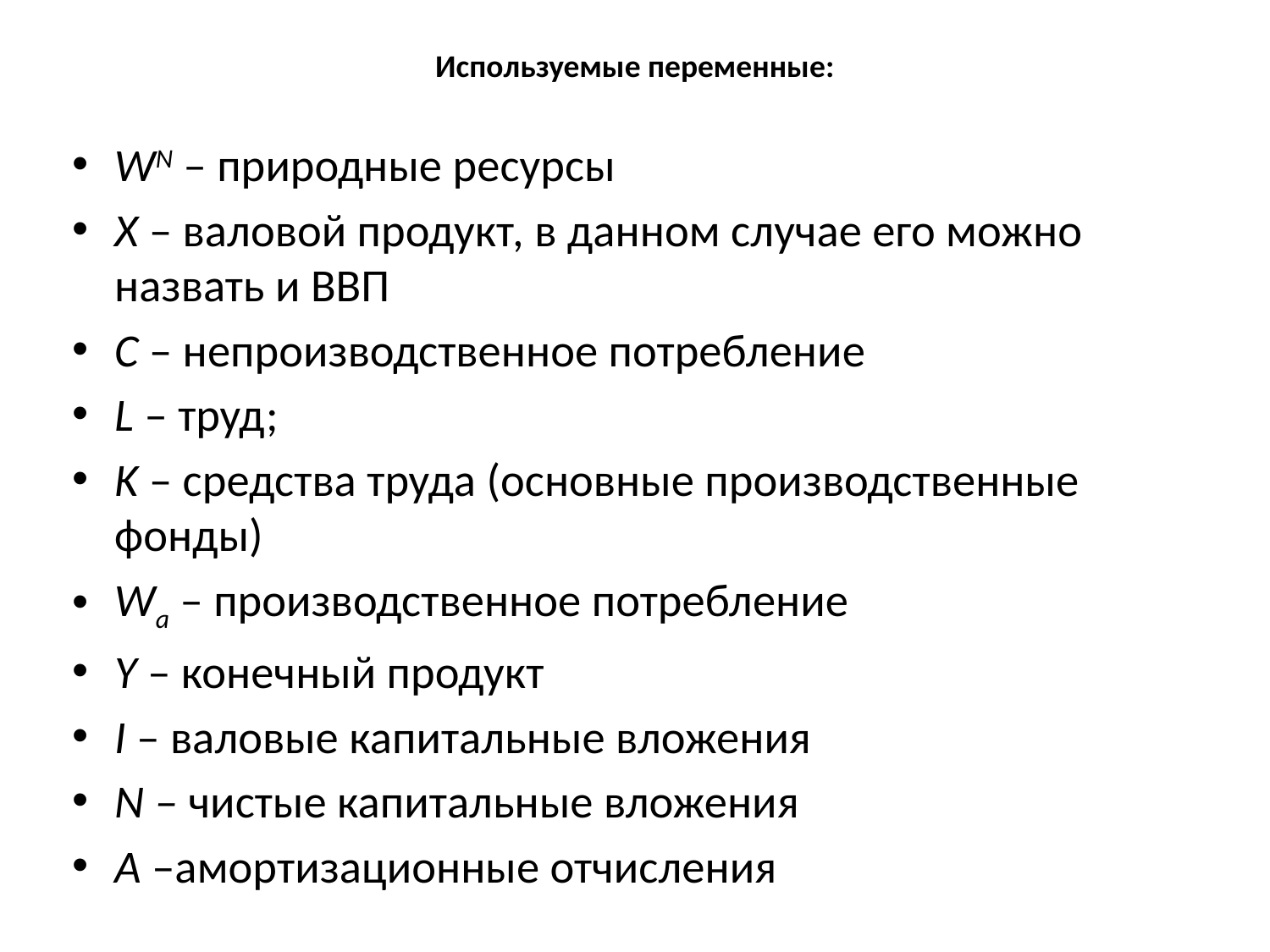

# Используемые переменные:
WN – природные ресурсы
X – валовой продукт, в данном случае его можно назвать и ВВП
C – непроизводственное потребление
L – труд;
K – средства труда (основные производственные фонды)
Wa – производственное потребление
Y – конечный продукт
I – валовые капитальные вложения
N – чистые капитальные вложения
A –амортизационные отчисления